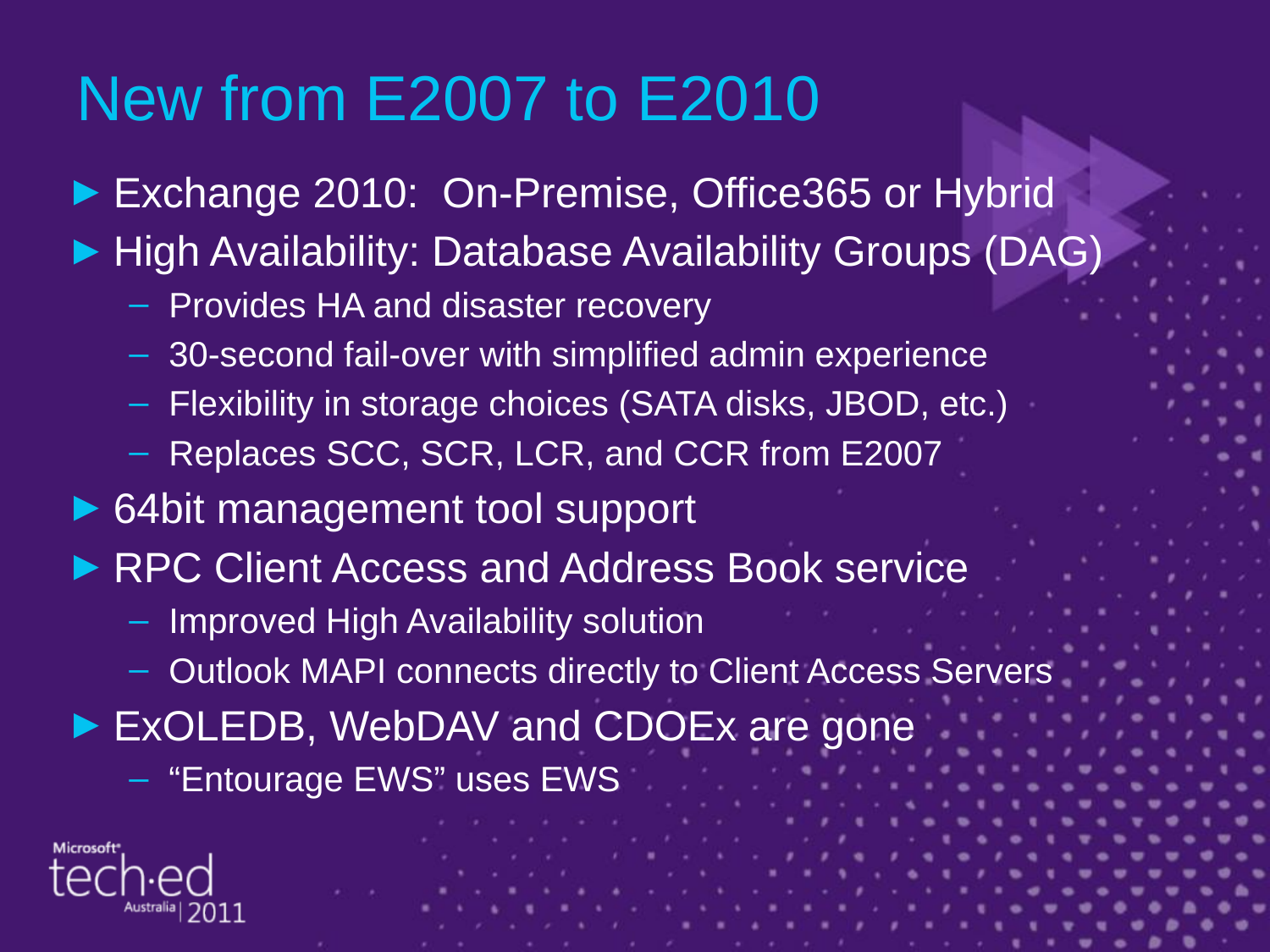

# New from E2007 to E2010
Exchange 2010:  On-Premise, Office365 or Hybrid
High Availability: Database Availability Groups (DAG)
Provides HA and disaster recovery
30-second fail-over with simplified admin experience
Flexibility in storage choices (SATA disks, JBOD, etc.)
Replaces SCC, SCR, LCR, and CCR from E2007
64bit management tool support
RPC Client Access and Address Book service
Improved High Availability solution
Outlook MAPI connects directly to Client Access Servers
ExOLEDB, WebDAV and CDOEx are gone
“Entourage EWS” uses EWS